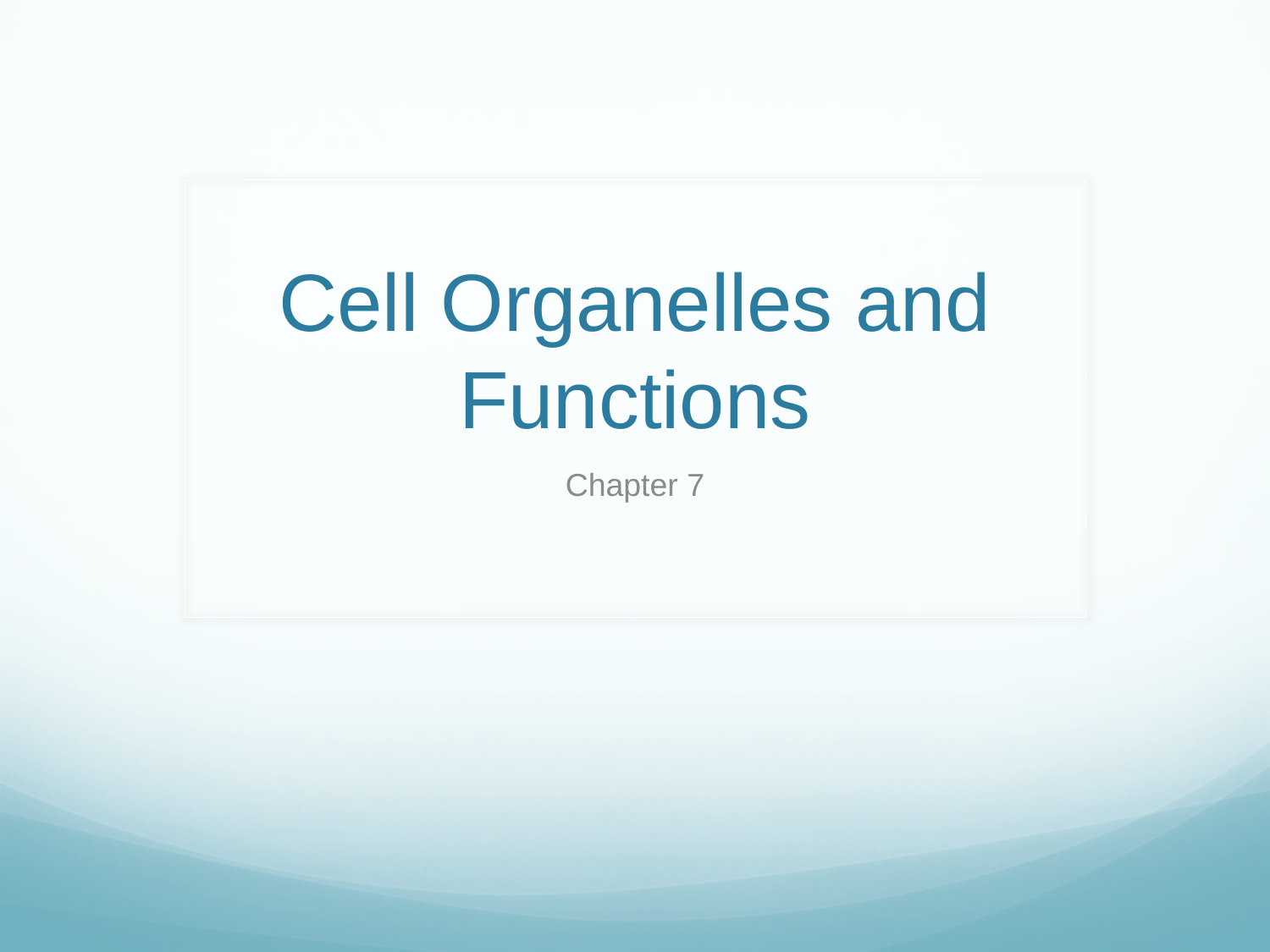

# Cell Organelles and Functions
Chapter 7